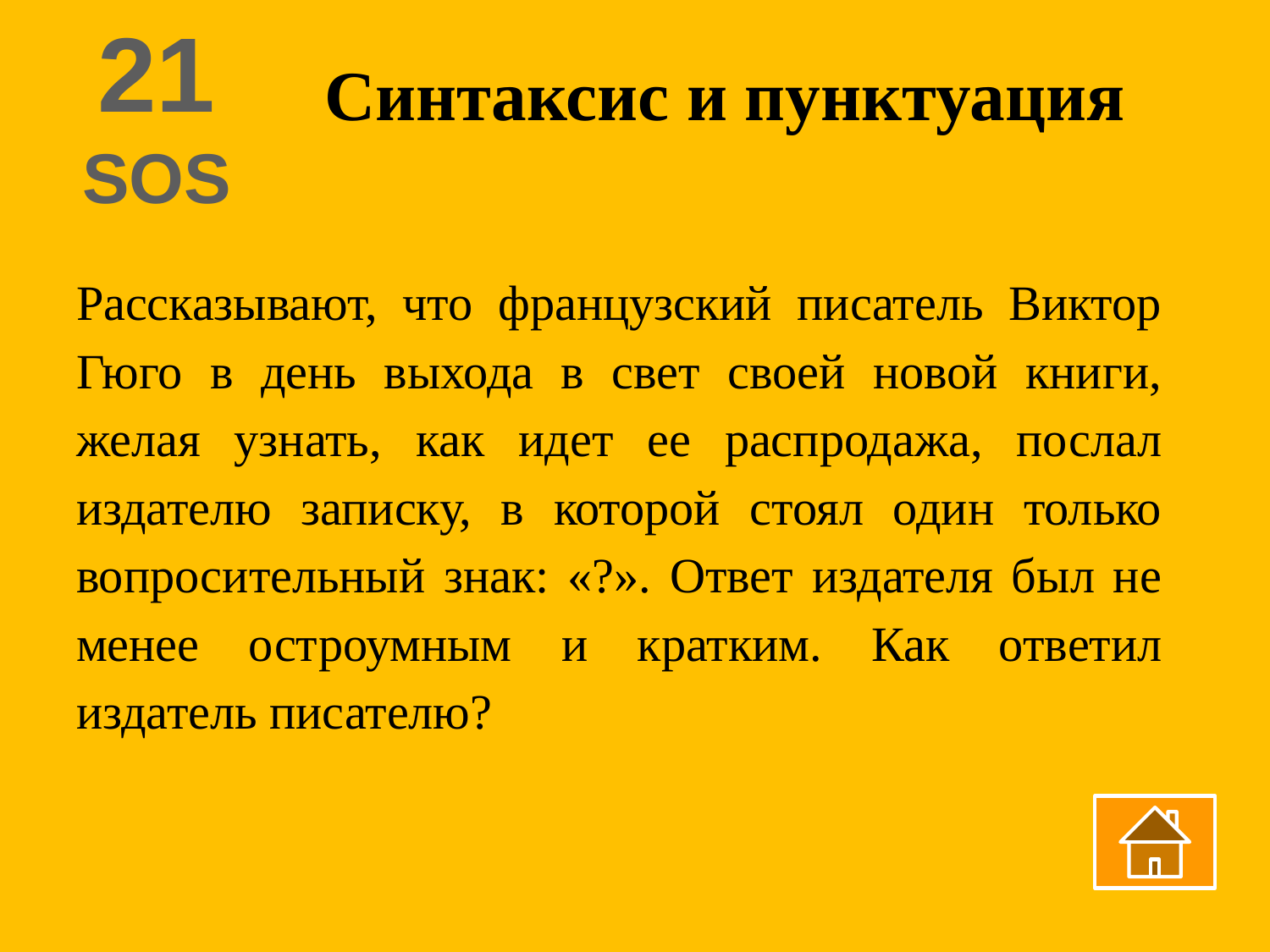

21
SOS
# Синтаксис и пунктуация
Рассказывают, что французский писатель Виктор Гюго в день выхода в свет своей новой книги, желая узнать, как идет ее распродажа, послал издателю записку, в которой стоял один только вопросительный знак: «?». Ответ издателя был не менее остроумным и кратким. Как ответил издатель писателю?